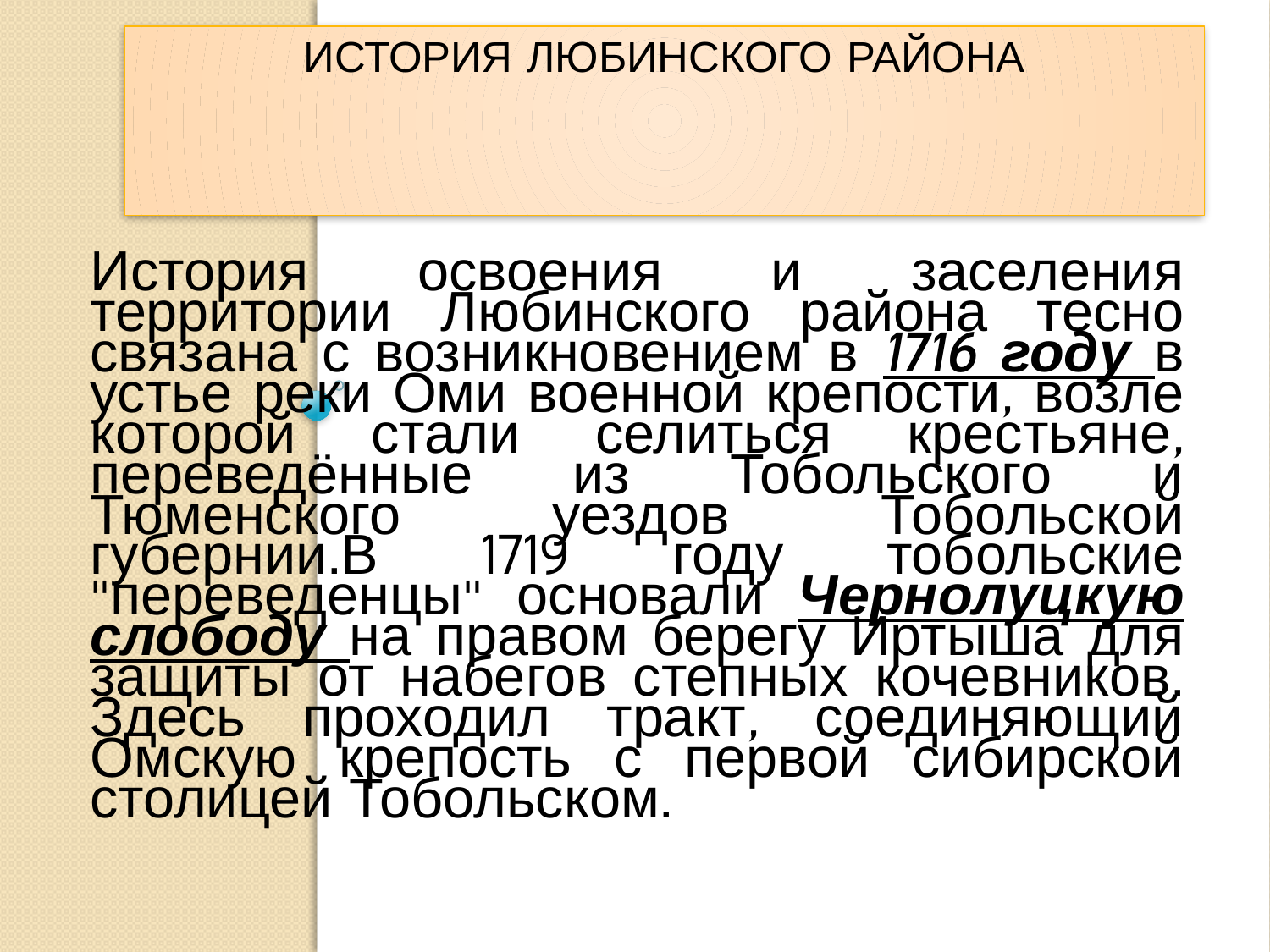

# История Любинского района
История освоения и заселения территории Любинского района тесно связана с возникновением в 1716 году в устье реки Оми военной крепости, возле которой стали селиться крестьяне, переведённые из Тобольского и Тюменского уездов Тобольской губернии.В 1719 году тобольские "переведенцы" основали Чернолуцкую слободу на правом берегу Иртыша для защиты от набегов степных кочевников. Здесь проходил тракт, соединяющий Омскую крепость с первой сибирской столицей Тобольском.